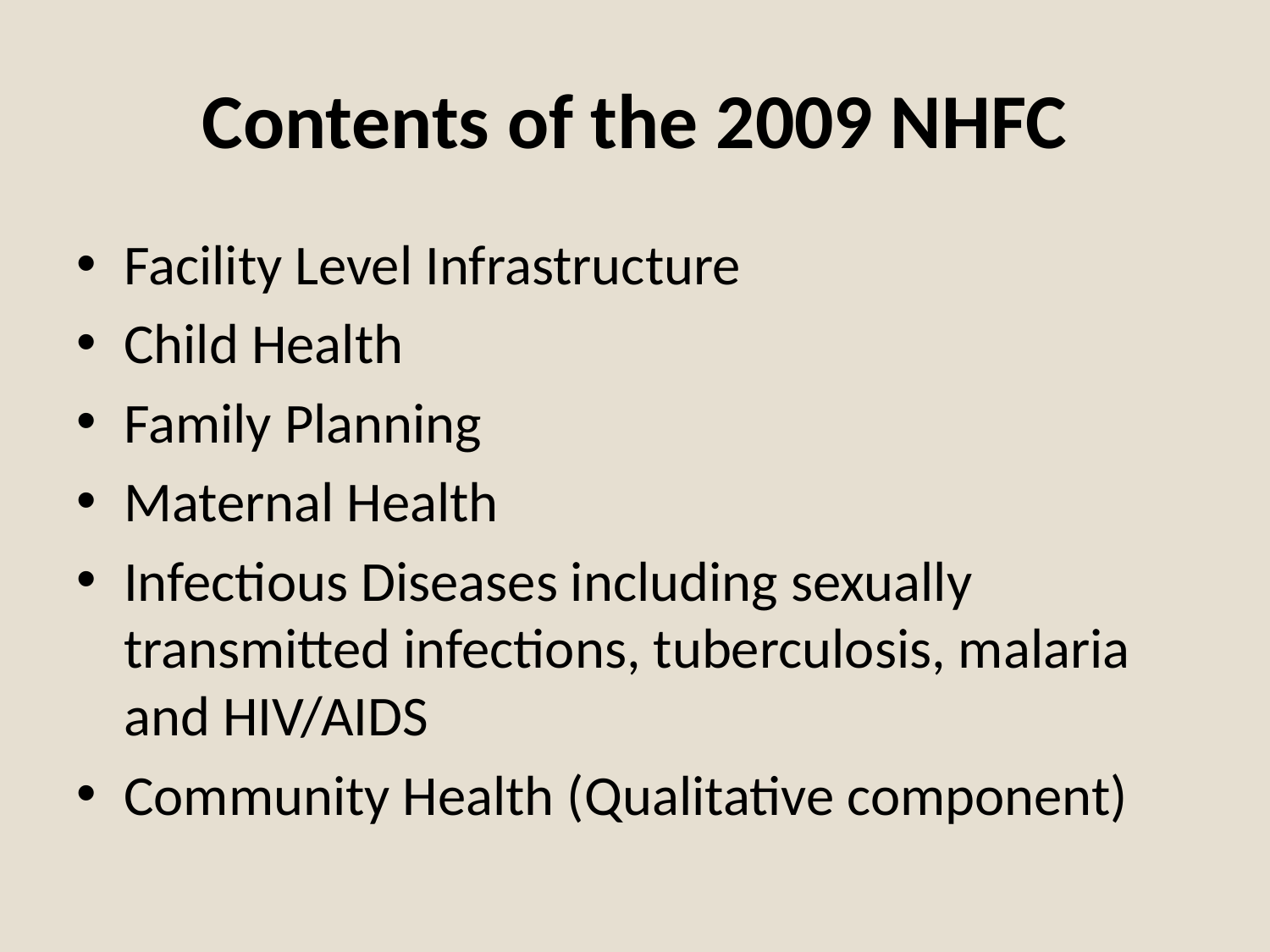

# Contents of the 2009 NHFC
Facility Level Infrastructure
Child Health
Family Planning
Maternal Health
Infectious Diseases including sexually transmitted infections, tuberculosis, malaria and HIV/AIDS
Community Health (Qualitative component)